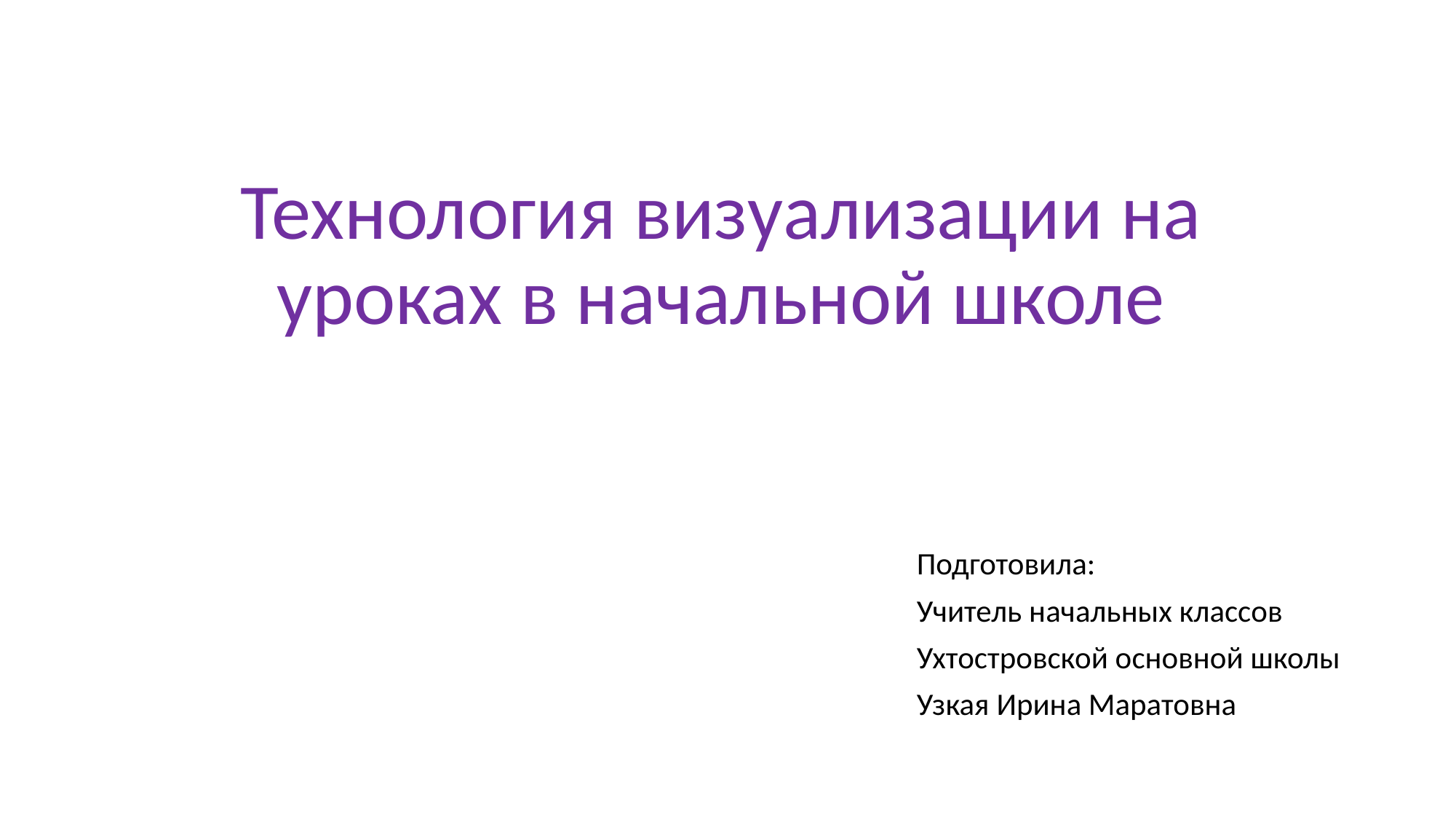

# Технология визуализации на уроках в начальной школе

Подготовила:
Учитель начальных классов
Ухтостровской основной школы
Узкая Ирина Маратовна